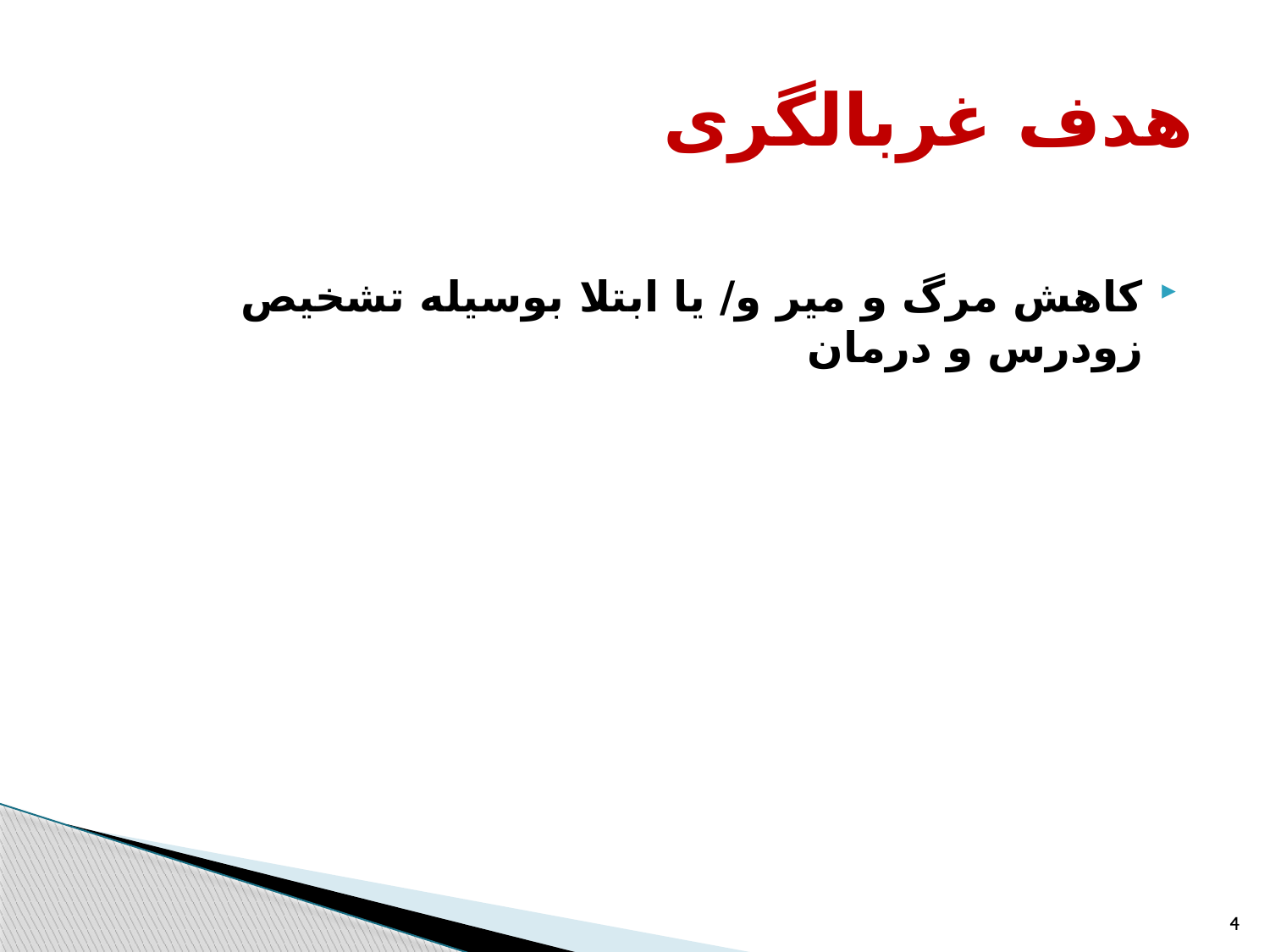

# هدف غربالگری

کاهش مرگ و میر و/ یا ابتلا بوسیله تشخیص زودرس و درمان
4